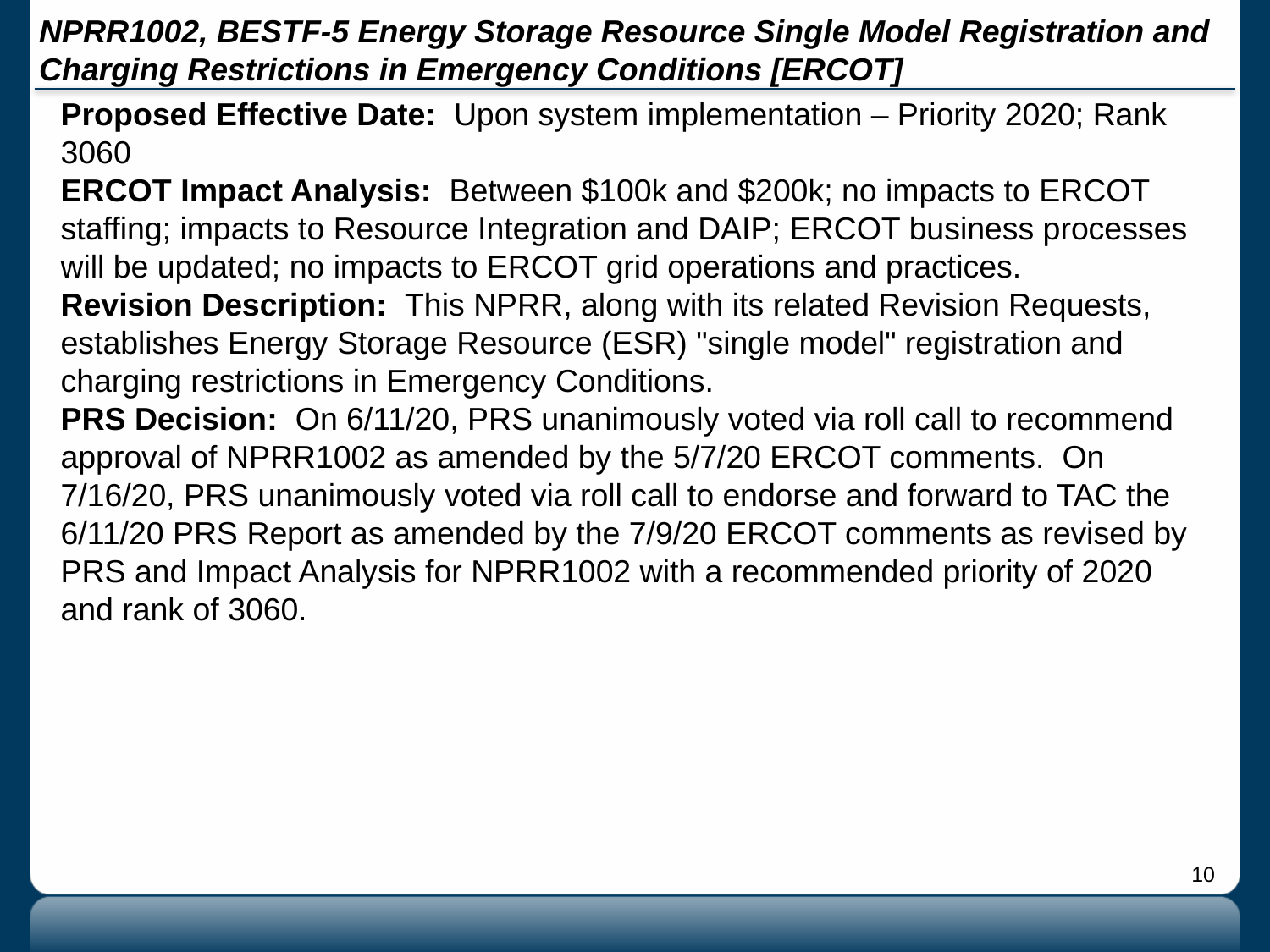

# NPRR1002, BESTF-5 Energy Storage Resource Single Model Registration and Charging Restrictions in Emergency Conditions [ERCOT]
Proposed Effective Date:  Upon system implementation – Priority 2020; Rank 3060
ERCOT Impact Analysis:  Between $100k and $200k; no impacts to ERCOT staffing; impacts to Resource Integration and DAIP; ERCOT business processes will be updated; no impacts to ERCOT grid operations and practices.
Revision Description:  This NPRR, along with its related Revision Requests, establishes Energy Storage Resource (ESR) "single model" registration and charging restrictions in Emergency Conditions.
PRS Decision:  On 6/11/20, PRS unanimously voted via roll call to recommend approval of NPRR1002 as amended by the 5/7/20 ERCOT comments.  On 7/16/20, PRS unanimously voted via roll call to endorse and forward to TAC the 6/11/20 PRS Report as amended by the 7/9/20 ERCOT comments as revised by PRS and Impact Analysis for NPRR1002 with a recommended priority of 2020 and rank of 3060.